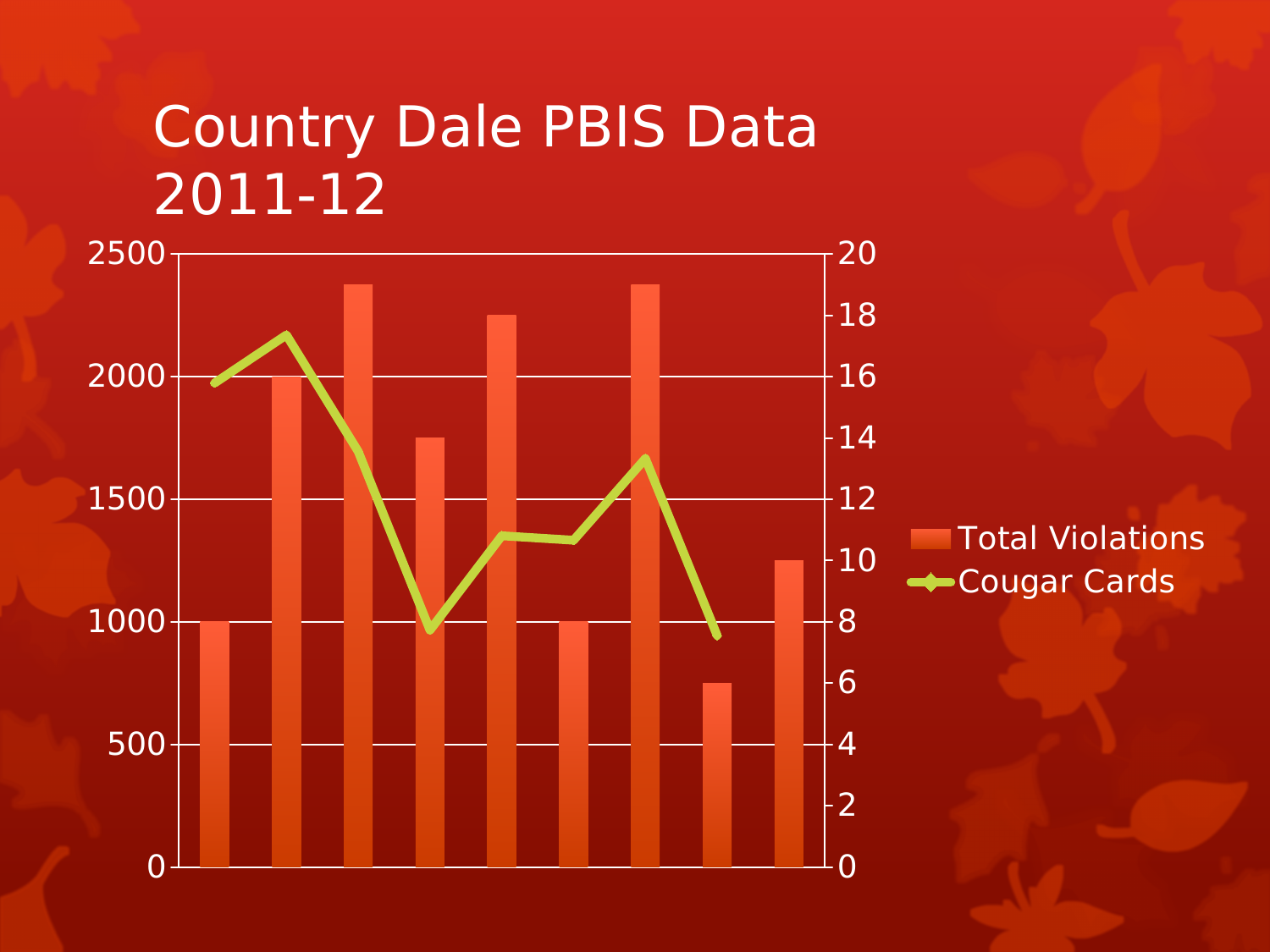

# Country Dale PBIS Data 2011-12

### Chart

| Category | Total Violations | Cougar Cards |
|---|---|---|
| Sept. | 8.0 | 1974.0 |
| Oct. | 16.0 | 2170.0 |
| Nov. | 19.0 | 1695.0 |
| Dec. | 14.0 | 966.0 |
| Jan. | 18.0 | 1351.0 |
| Feb. | 8.0 | 1333.0 |
| March | 19.0 | 1666.0 |
| April | 6.0 | 944.0 |
| May | 10.0 | None |